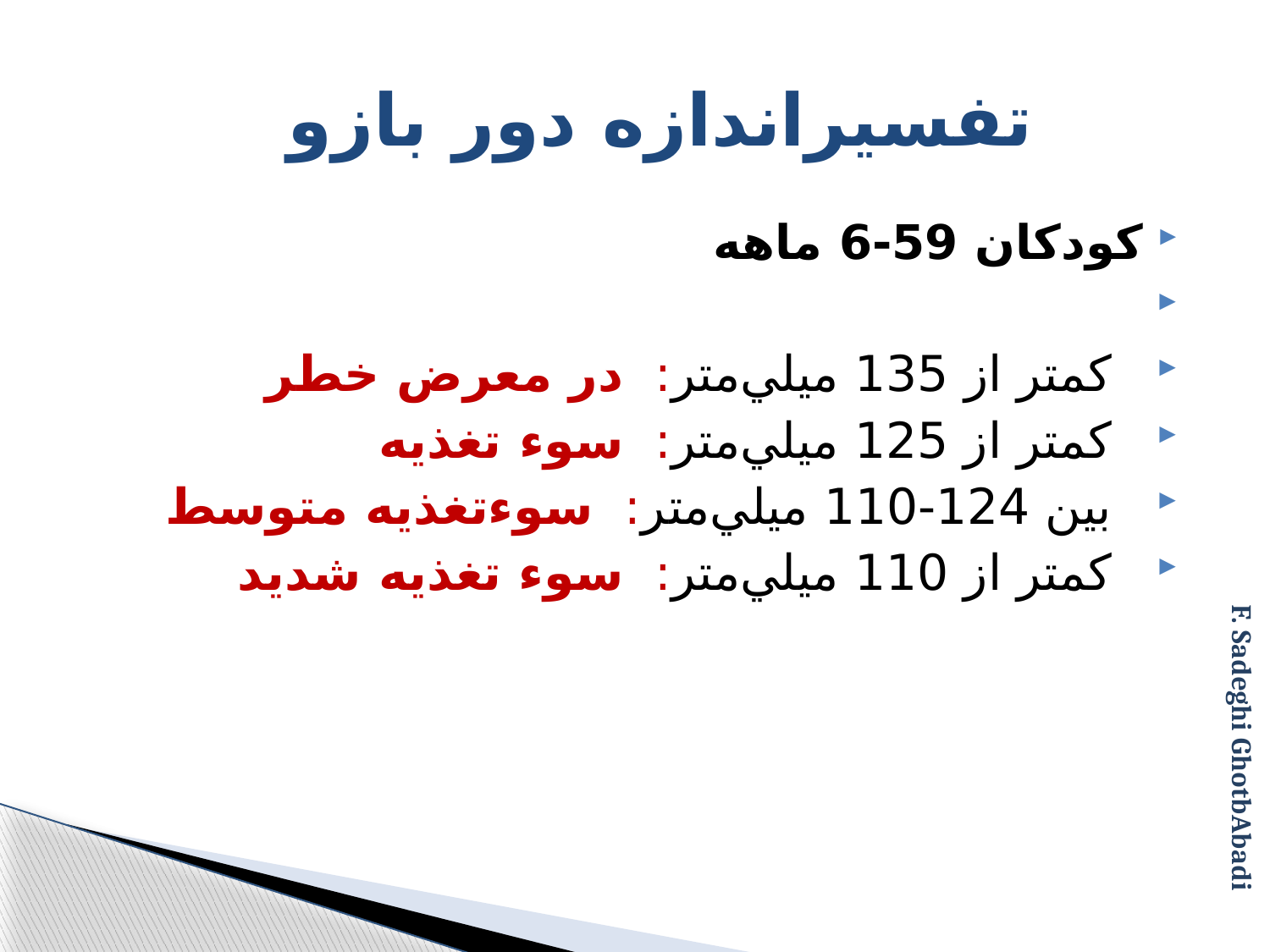

# تفسيراندازه دور بازو
كودكان 59-6 ماهه

  كمتر از 135 ميلي‌متر:  در معرض خطر
  كمتر از 125 ميلي‌متر:  سوء تغذيه
  بين 124-110 ميلي‌متر:  سوءتغذيه متوسط
  كمتر از 110 ميلي‌متر:  سوء تغذيه شديد